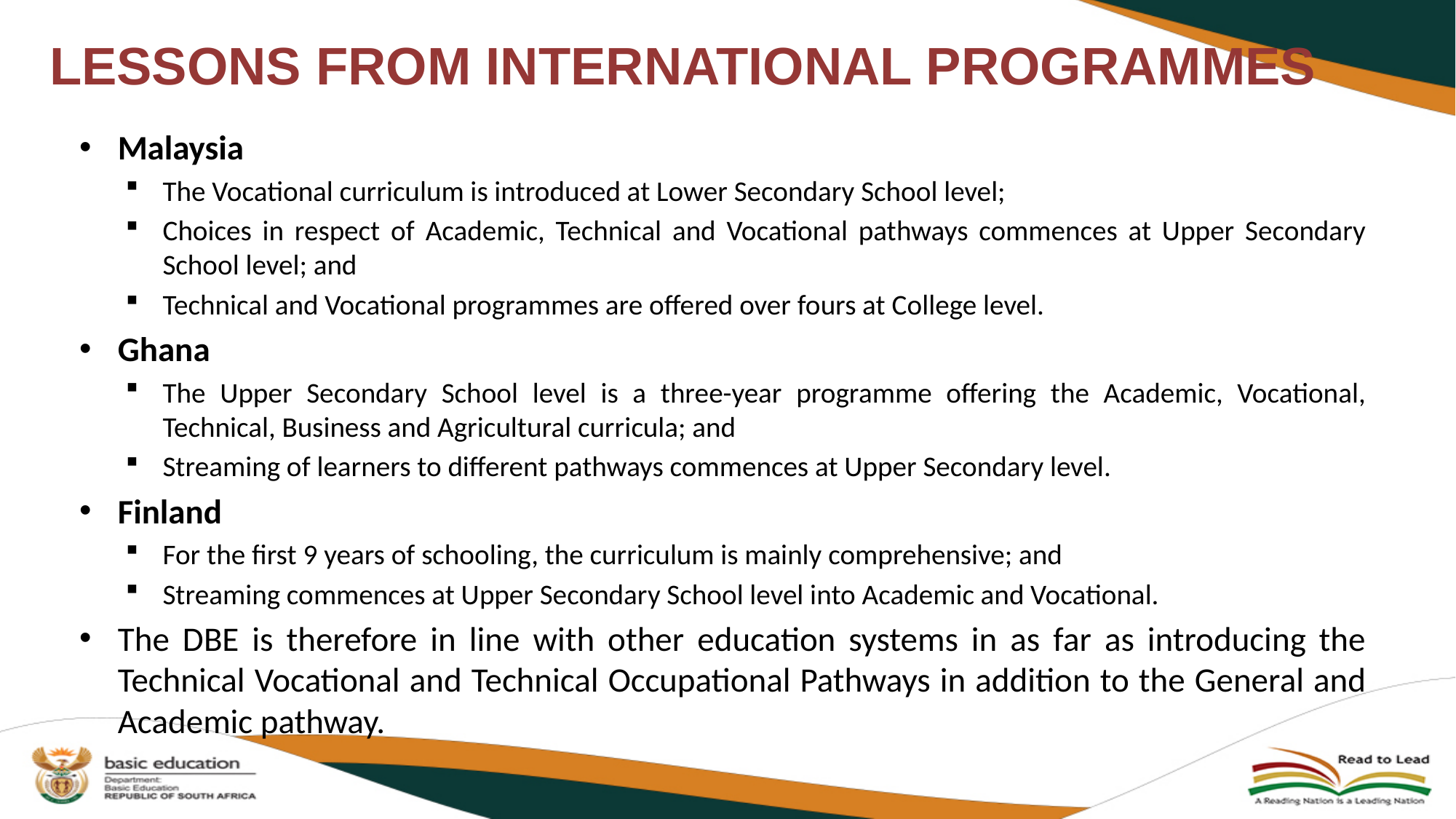

# LESSONS FROM INTERNATIONAL PROGRAMMES
Malaysia
The Vocational curriculum is introduced at Lower Secondary School level;
Choices in respect of Academic, Technical and Vocational pathways commences at Upper Secondary School level; and
Technical and Vocational programmes are offered over fours at College level.
Ghana
The Upper Secondary School level is a three-year programme offering the Academic, Vocational, Technical, Business and Agricultural curricula; and
Streaming of learners to different pathways commences at Upper Secondary level.
Finland
For the first 9 years of schooling, the curriculum is mainly comprehensive; and
Streaming commences at Upper Secondary School level into Academic and Vocational.
The DBE is therefore in line with other education systems in as far as introducing the Technical Vocational and Technical Occupational Pathways in addition to the General and Academic pathway.